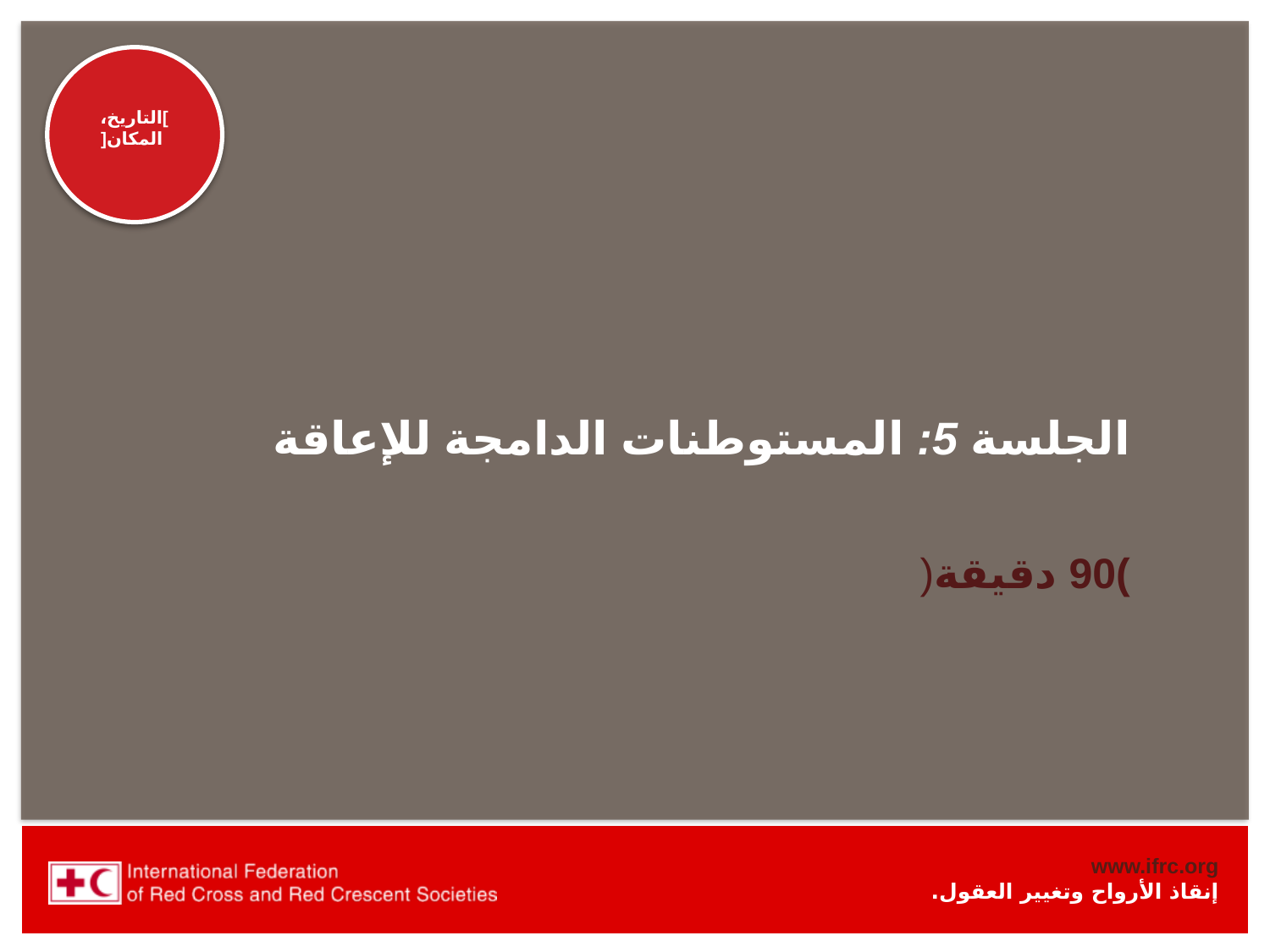

# الجلسة 5: المستوطنات الدامجة للإعاقة
)90 دقيقة(